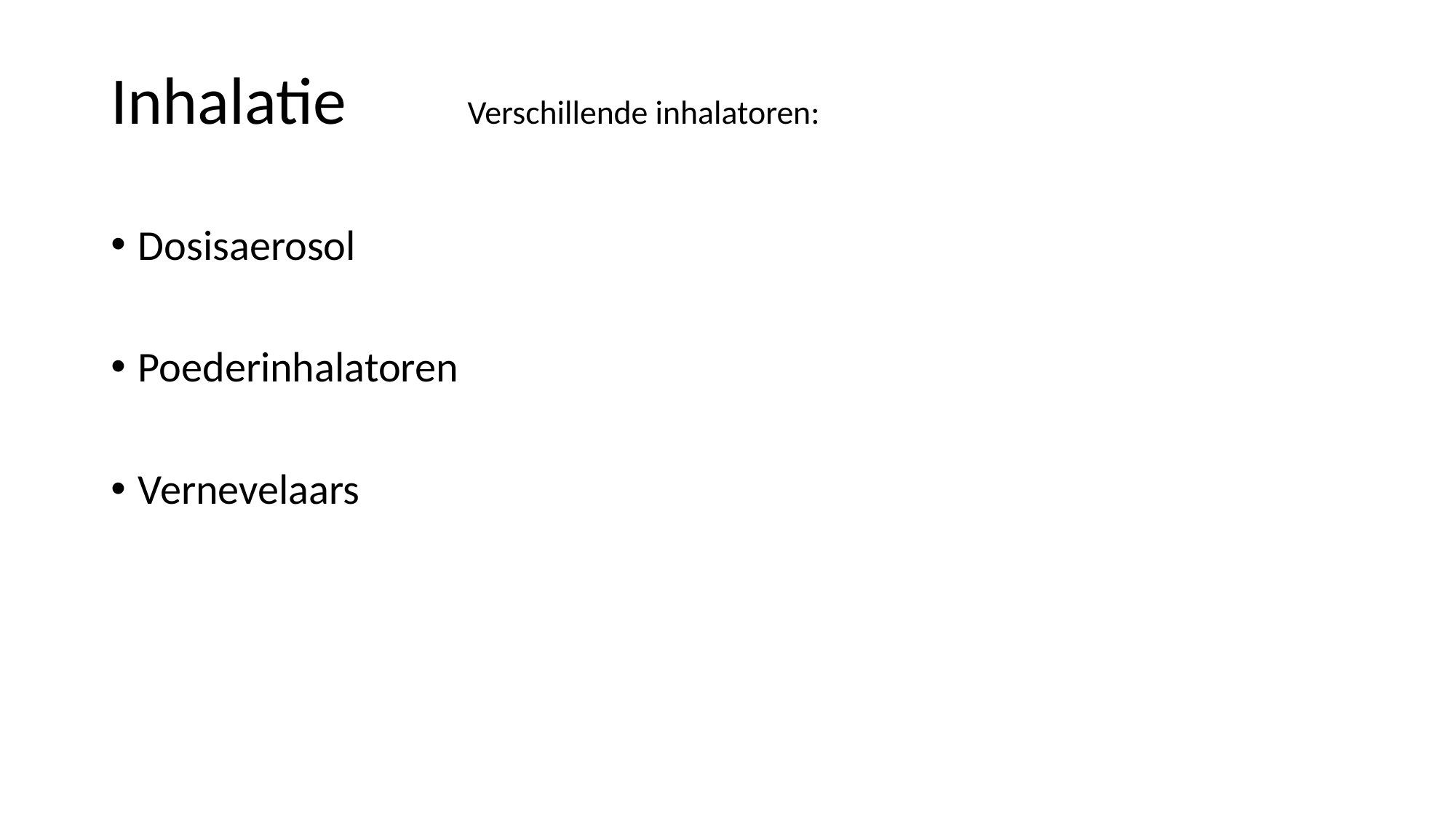

# Inhalatie        Verschillende inhalatoren:
Dosisaerosol

Poederinhalatoren

Vernevelaars